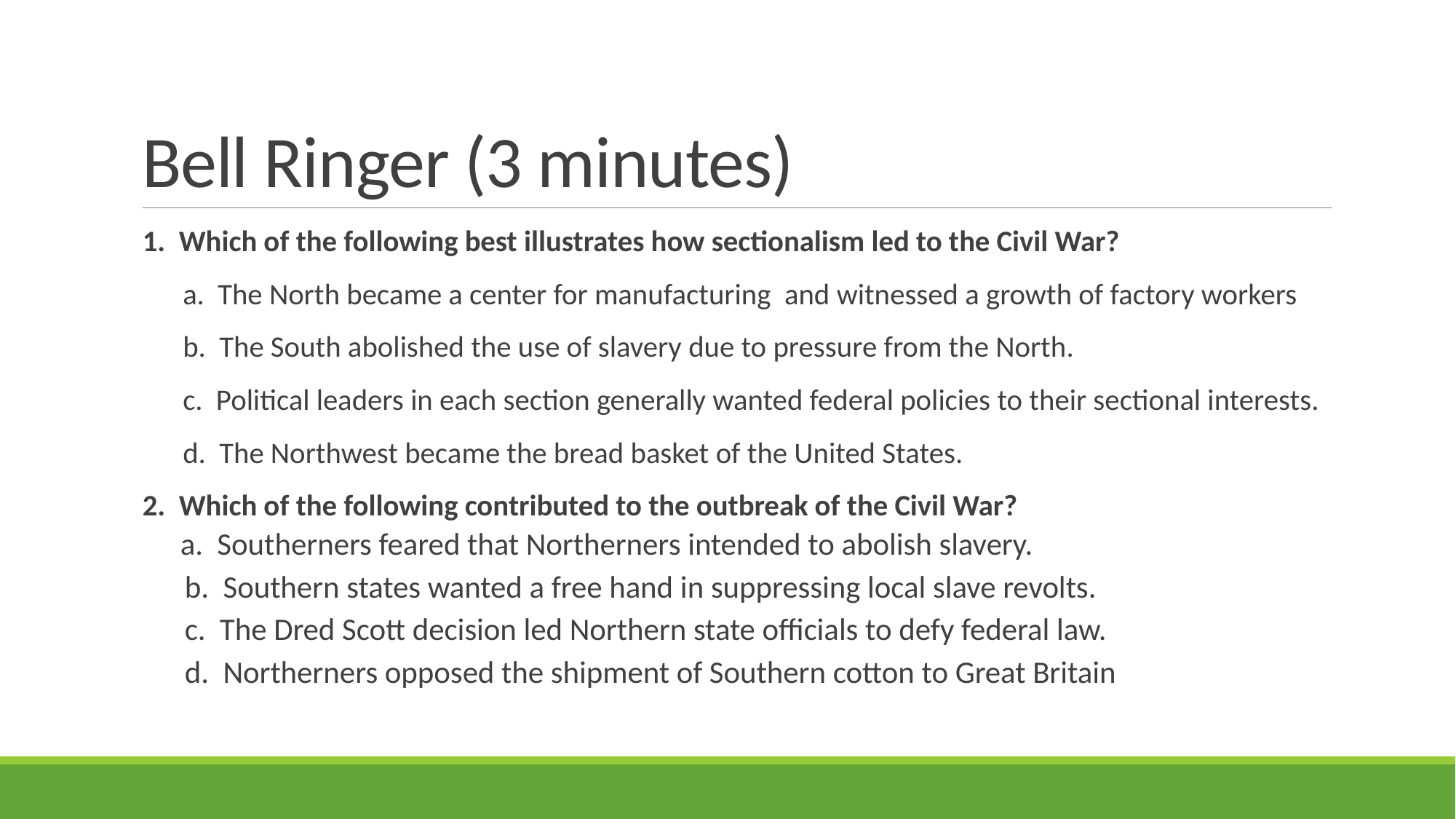

# Bell Ringer (3 minutes)
1.  Which of the following best illustrates how sectionalism led to the Civil War?
      a.  The North became a center for manufacturing  and witnessed a growth of factory workers
      b.  The South abolished the use of slavery due to pressure from the North.
      c.  Political leaders in each section generally wanted federal policies to their sectional interests.
      d.  The Northwest became the bread basket of the United States.
2.  Which of the following contributed to the outbreak of the Civil War?
    a.  Southerners feared that Northerners intended to abolish slavery.
    b.  Southern states wanted a free hand in suppressing local slave revolts.
    c.  The Dred Scott decision led Northern state officials to defy federal law.
    d.  Northerners opposed the shipment of Southern cotton to Great Britain